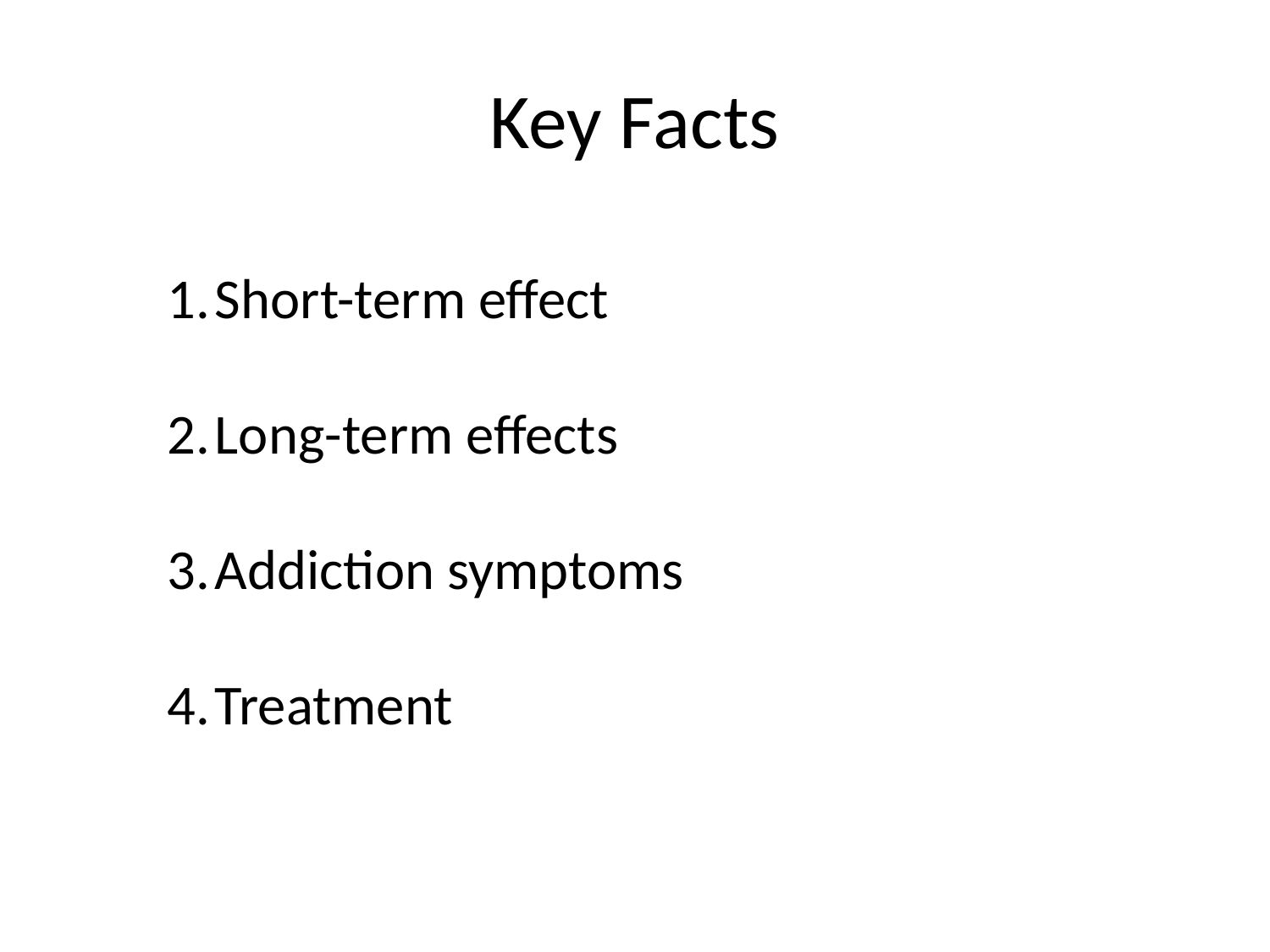

# Key Facts
Short-term effect

Long-term effects

Addiction symptoms

Treatment